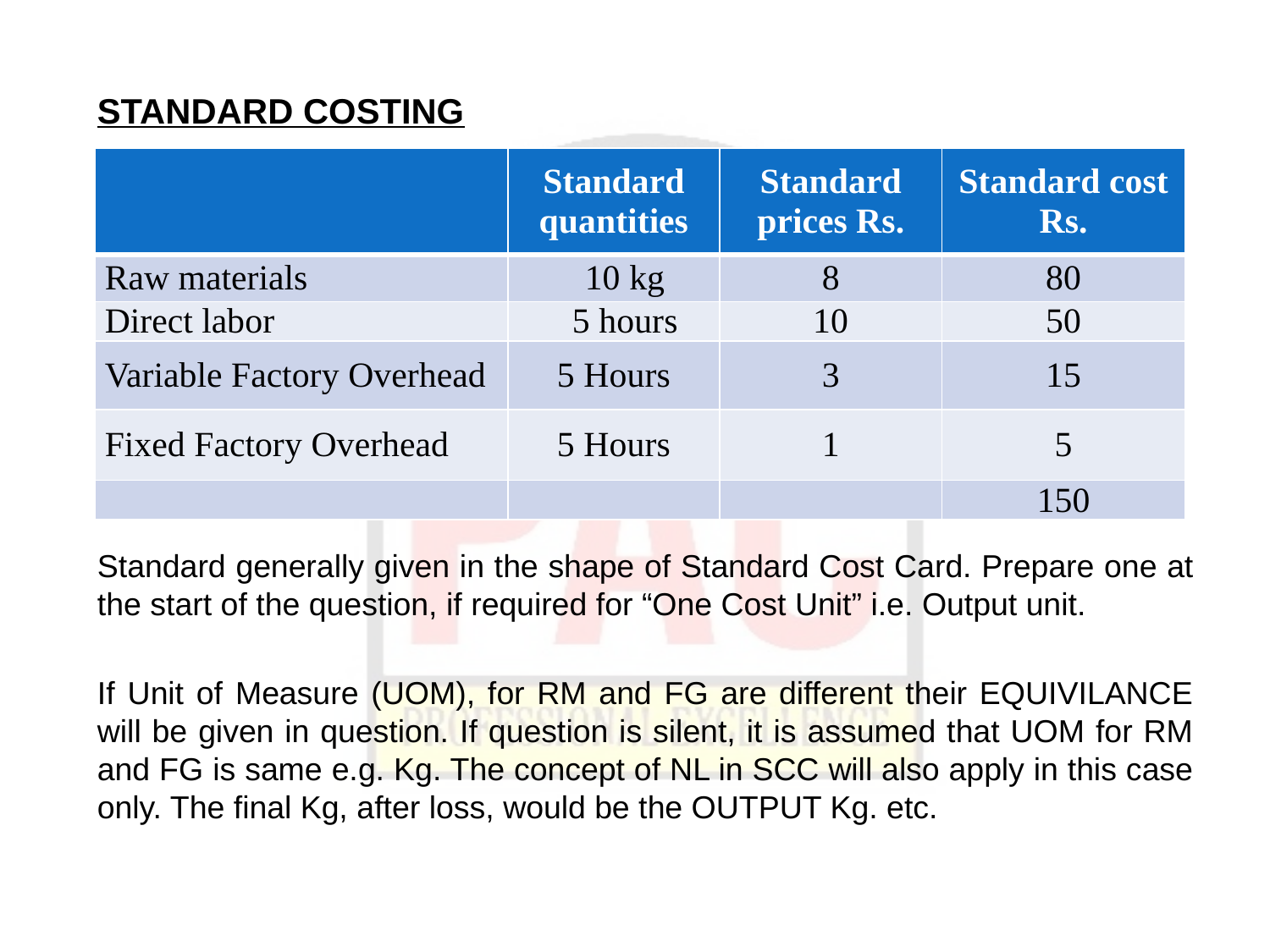

# STANDARD COSTING
|  | Standard quantities | Standard prices Rs. | Standard cost Rs. |
| --- | --- | --- | --- |
| Raw materials | 10 kg | 8 | 80 |
| Direct labor | 5 hours | 10 | 50 |
| Variable Factory Overhead | 5 Hours | 3 | 15 |
| Fixed Factory Overhead | 5 Hours | 1 | 5 |
|  |  |  | 150 |
Standard generally given in the shape of Standard Cost Card. Prepare one at the start of the question, if required for “One Cost Unit” i.e. Output unit.

If Unit of Measure (UOM), for RM and FG are different their EQUIVILANCE will be given in question. If question is silent, it is assumed that UOM for RM and FG is same e.g. Kg. The concept of NL in SCC will also apply in this case only. The final Kg, after loss, would be the OUTPUT Kg. etc.